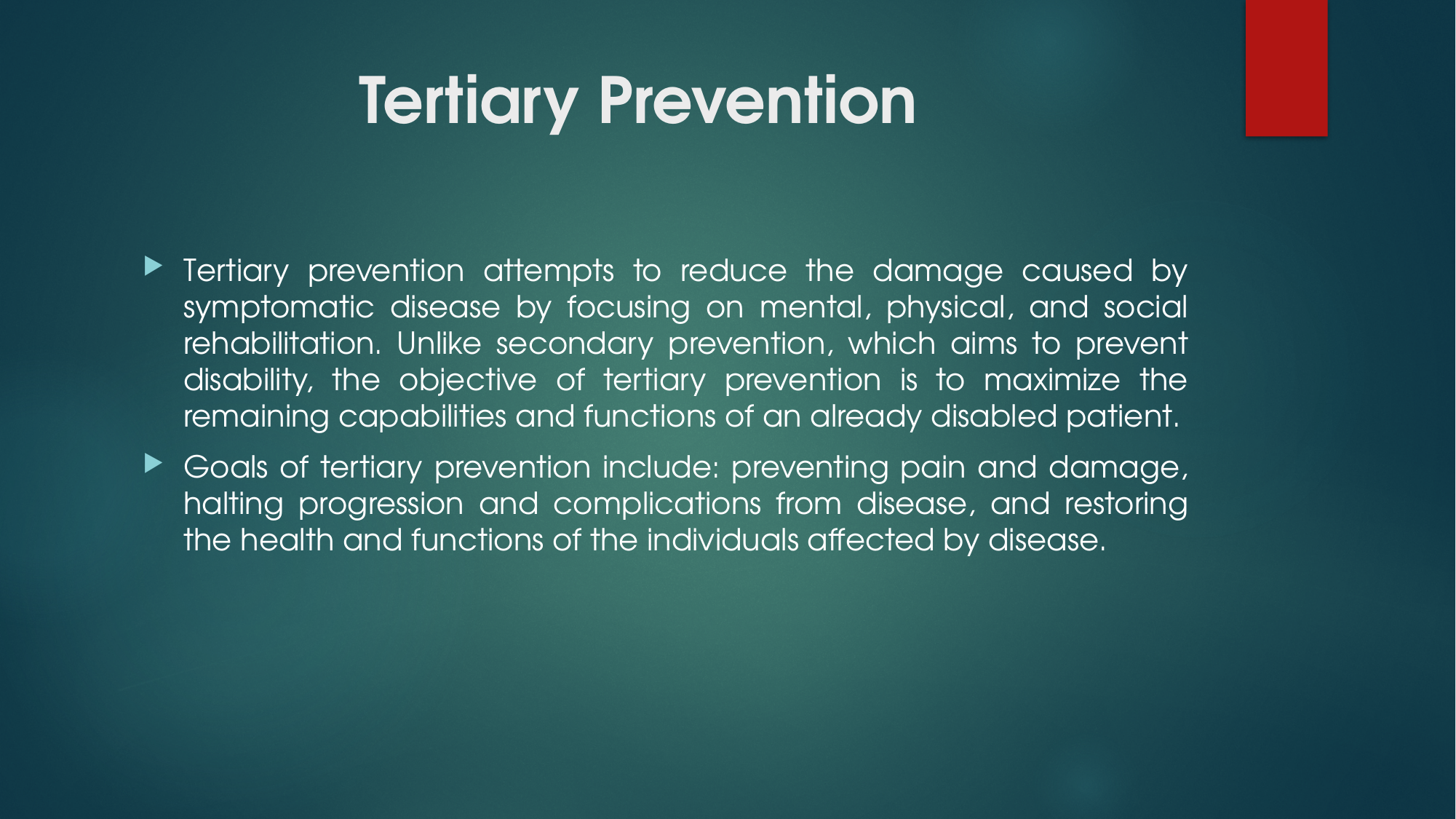

# Tertiary Prevention
Tertiary prevention attempts to reduce the damage caused by symptomatic disease by focusing on mental, physical, and social rehabilitation. Unlike secondary prevention, which aims to prevent disability, the objective of tertiary prevention is to maximize the remaining capabilities and functions of an already disabled patient.
Goals of tertiary prevention include: preventing pain and damage, halting progression and complications from disease, and restoring the health and functions of the individuals affected by disease.